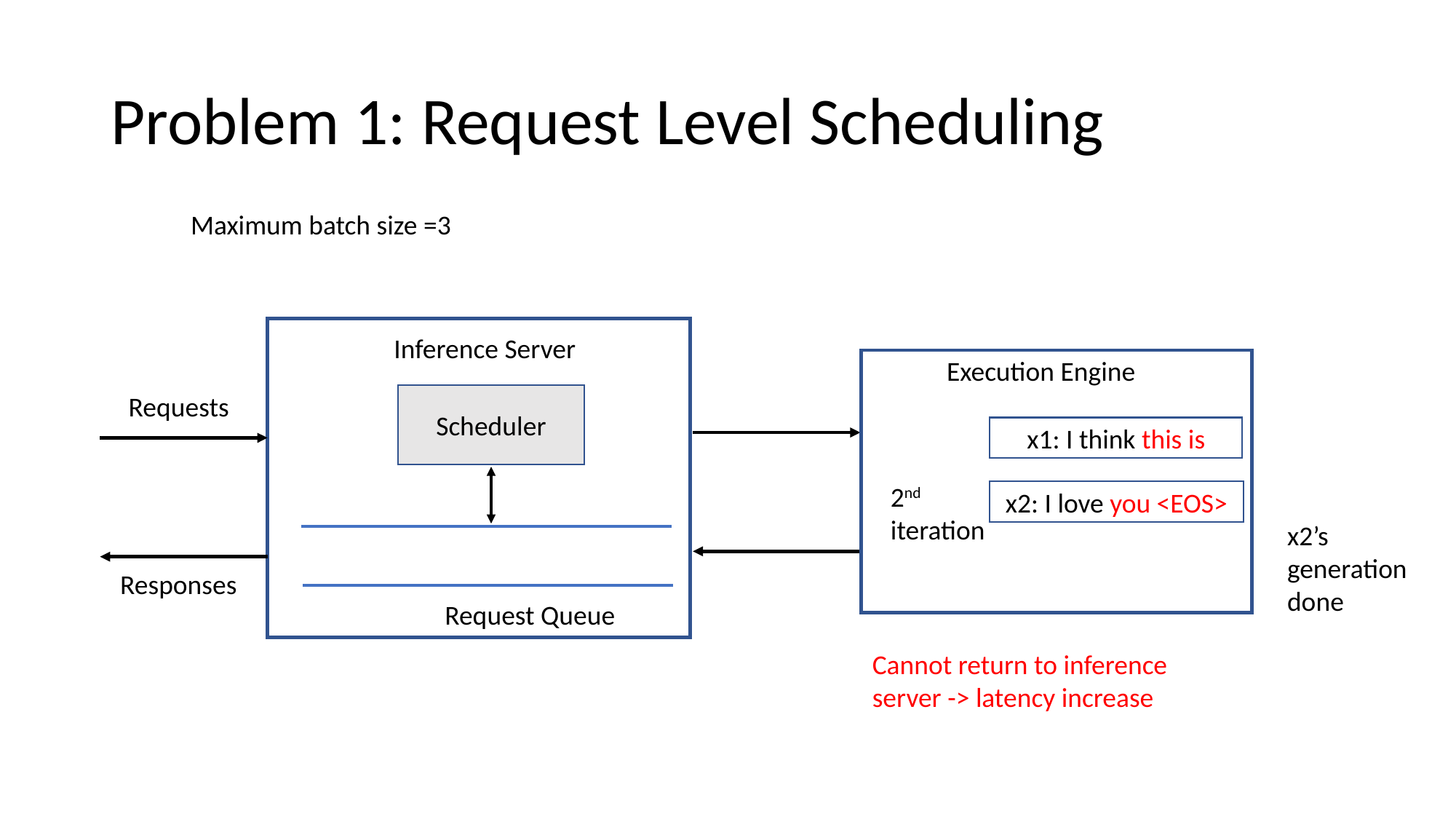

# Problem 1: Request Level Scheduling
Maximum batch size =3

Inference Server
Execution Engine

Requests
Scheduler
x1: I think this is
2nd  iteration
x2: I love you <EOS>
x2’s generation done
Responses
Request Queue
Cannot return to inference server -> latency increase